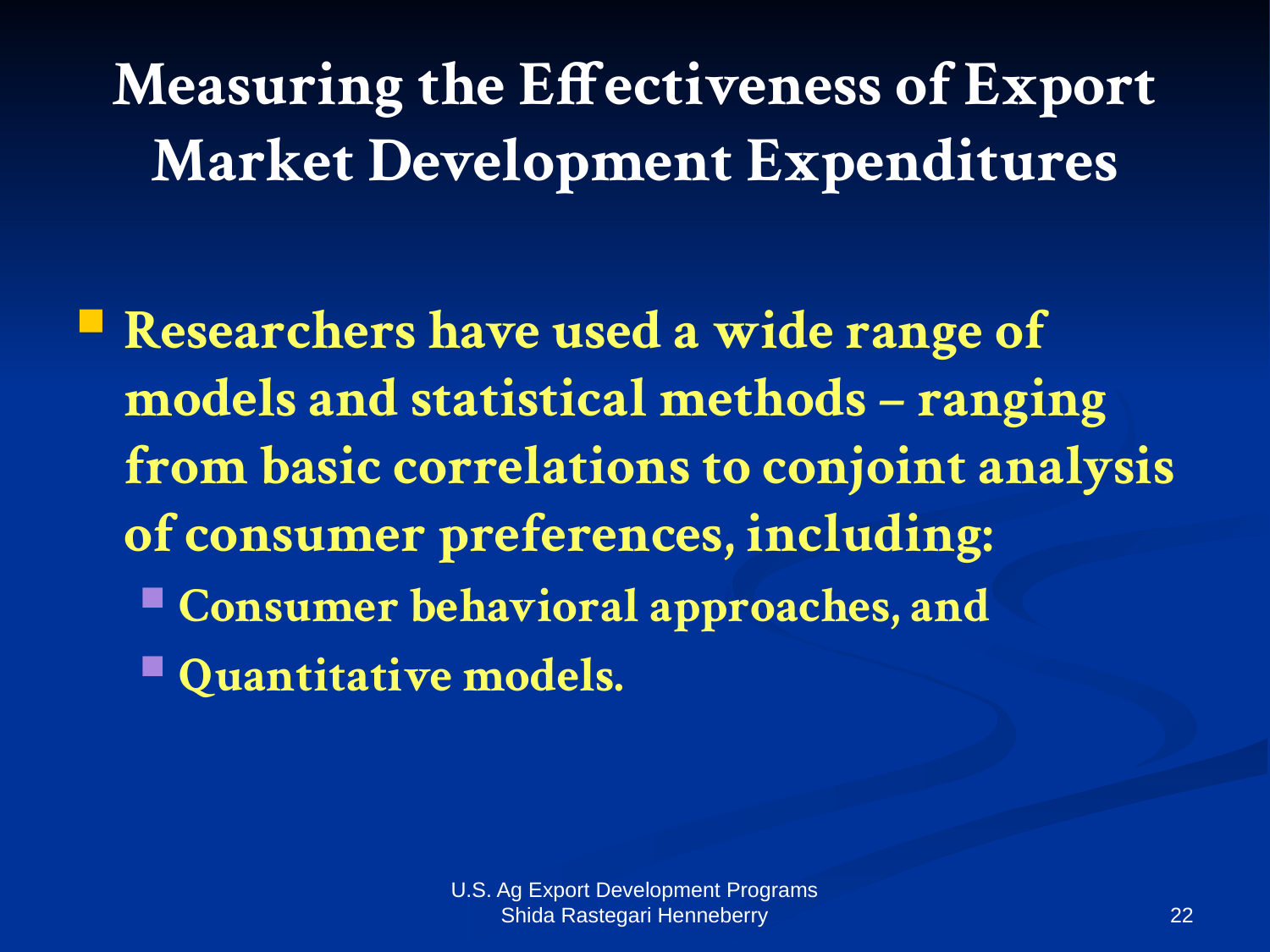

# Measuring the Effectiveness of Export Market Development Expenditures
Researchers have used a wide range of models and statistical methods – ranging from basic correlations to conjoint analysis of consumer preferences, including:
Consumer behavioral approaches, and
Quantitative models.

U.S. Ag Export Development Programs Shida Rastegari Henneberry
22